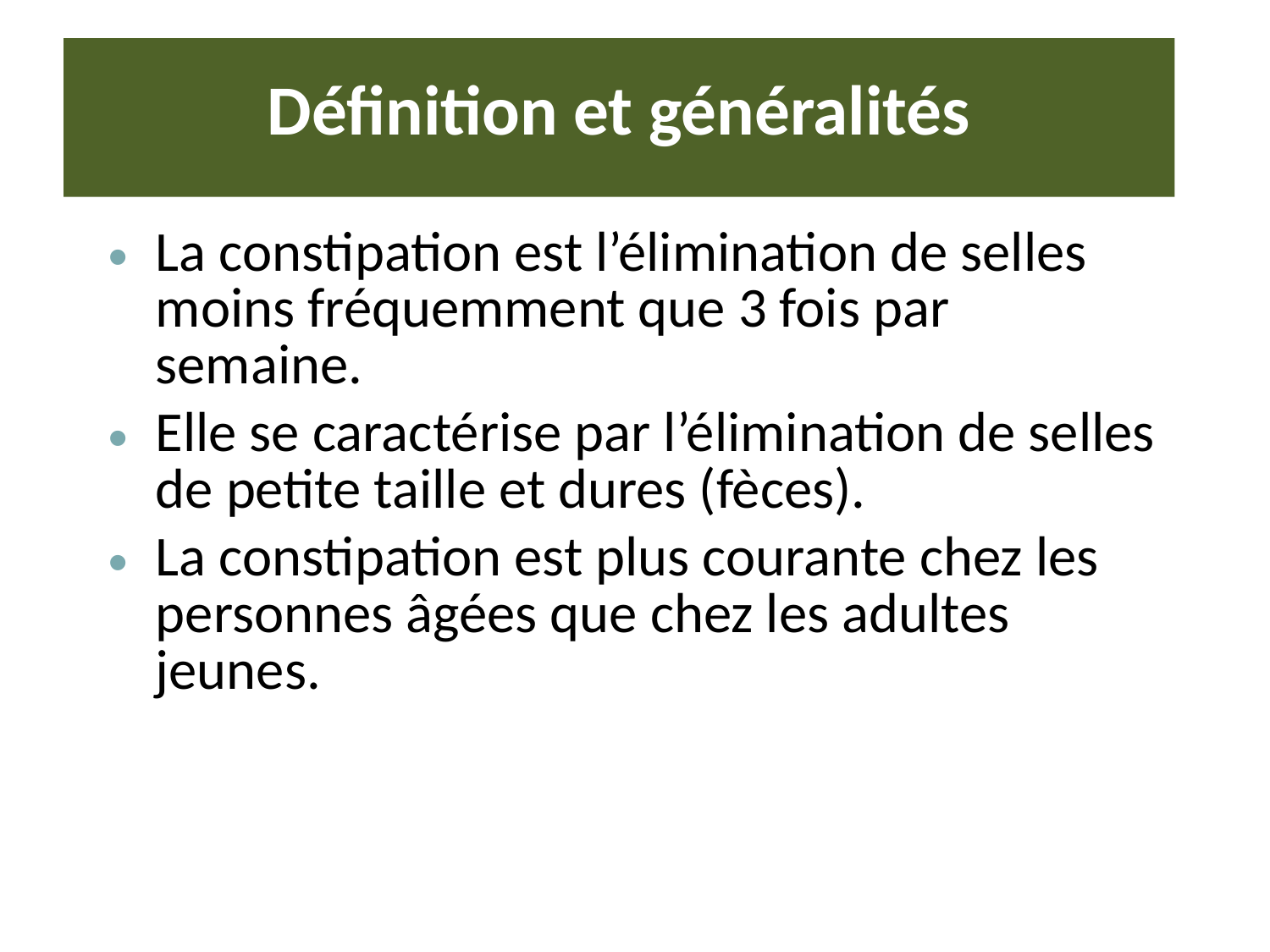

# Définition et généralités
La constipation est l’élimination de selles moins fréquemment que 3 fois par semaine.
Elle se caractérise par l’élimination de selles de petite taille et dures (fèces).
La constipation est plus courante chez les personnes âgées que chez les adultes jeunes.